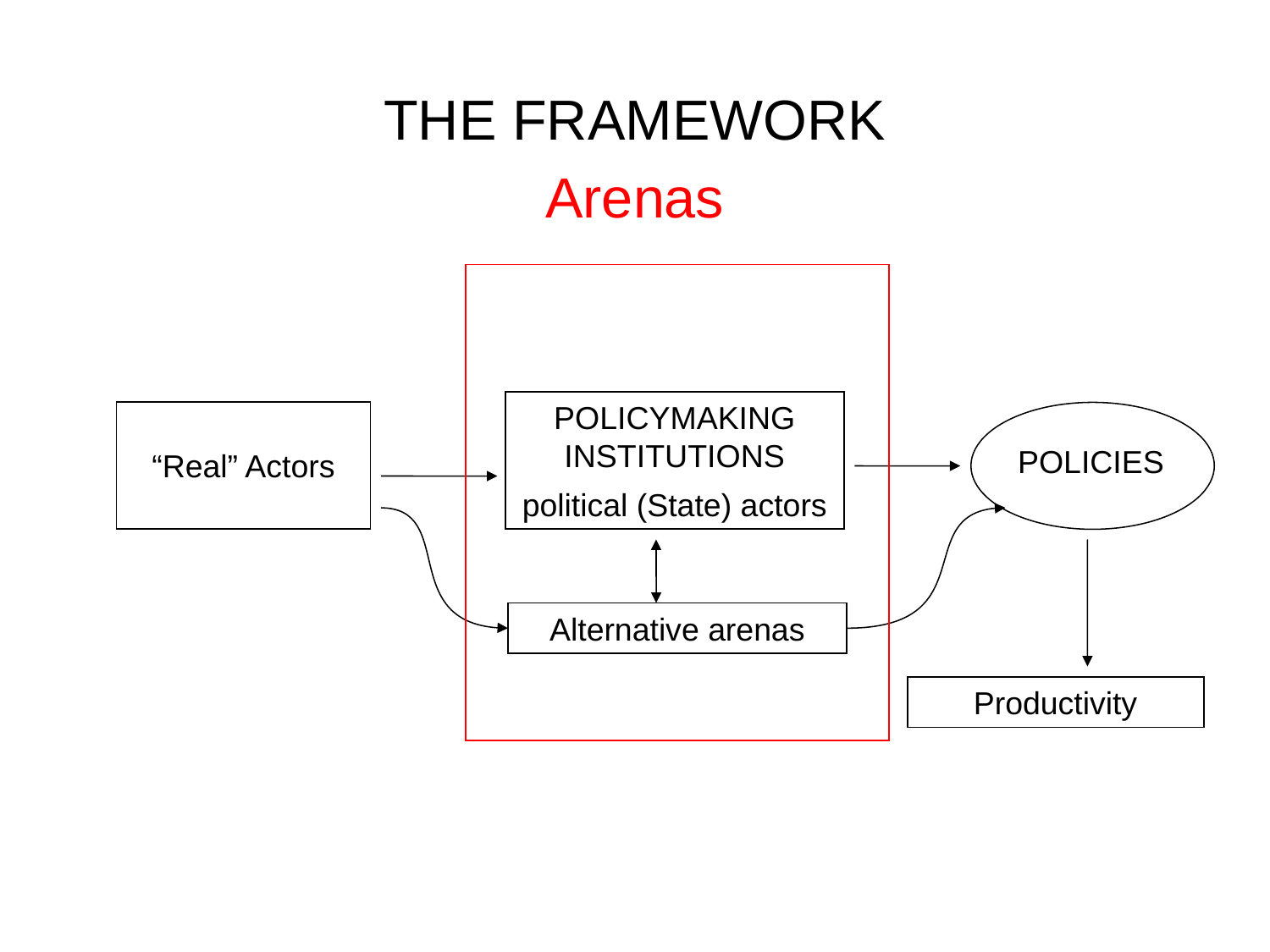

# THE FRAMEWORK
Arenas

POLICYMAKING INSTITUTIONS
political (State) actors

“Real” Actors
POLICIES

Alternative arenas

Productivity